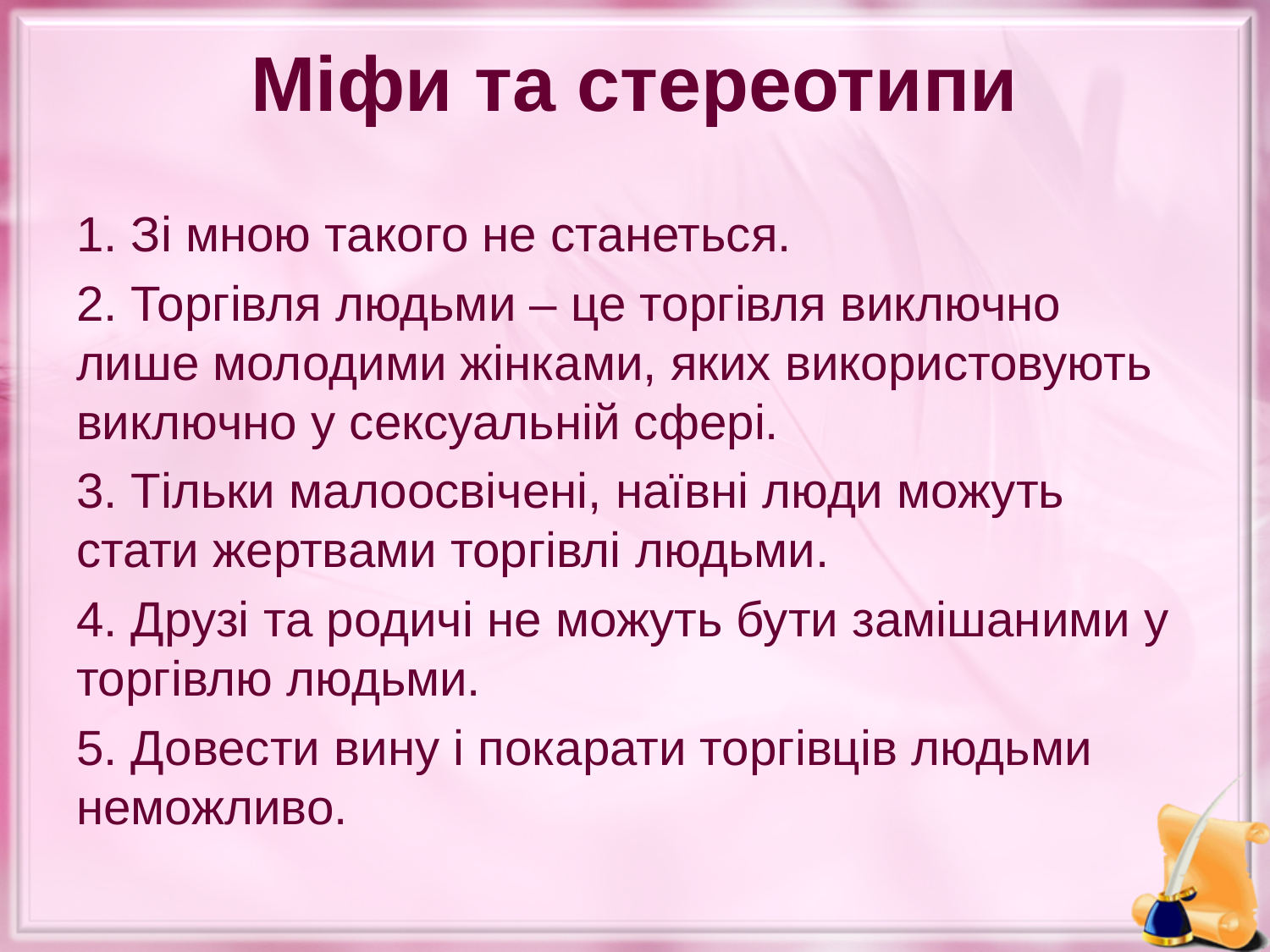

# Міфи та стереотипи
1. Зі мною такого не станеться.
2. Торгівля людьми – це торгівля виключно лише молодими жінками, яких використовують виключно у сексуальній сфері.
3. Тільки малоосвічені, наївні люди можуть стати жертвами торгівлі людьми.
4. Друзі та родичі не можуть бути замішаними у торгівлю людьми.
5. Довести вину і покарати торгівців людьми неможливо.